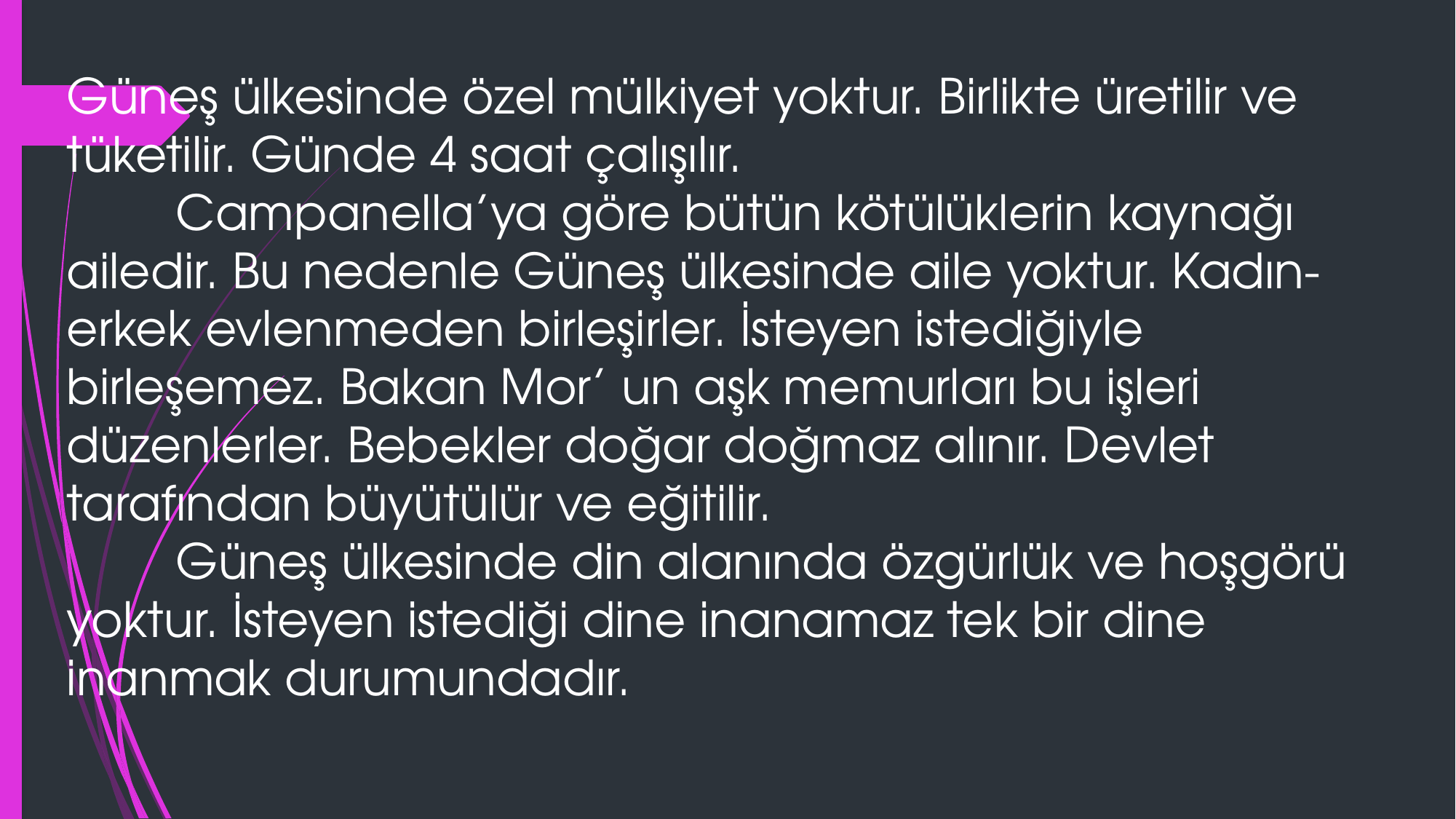

Güneş ülkesinde özel mülkiyet yoktur. Birlikte üretilir ve tüketilir. Günde 4 saat çalışılır.
	Campanella’ya göre bütün kötülüklerin kaynağı ailedir. Bu nedenle Güneş ülkesinde aile yoktur. Kadın- erkek evlenmeden birleşirler. İsteyen istediğiyle birleşemez. Bakan Mor’ un aşk memurları bu işleri düzenlerler. Bebekler doğar doğmaz alınır. Devlet tarafından büyütülür ve eğitilir.
	Güneş ülkesinde din alanında özgürlük ve hoşgörü yoktur. İsteyen istediği dine inanamaz tek bir dine inanmak durumundadır.